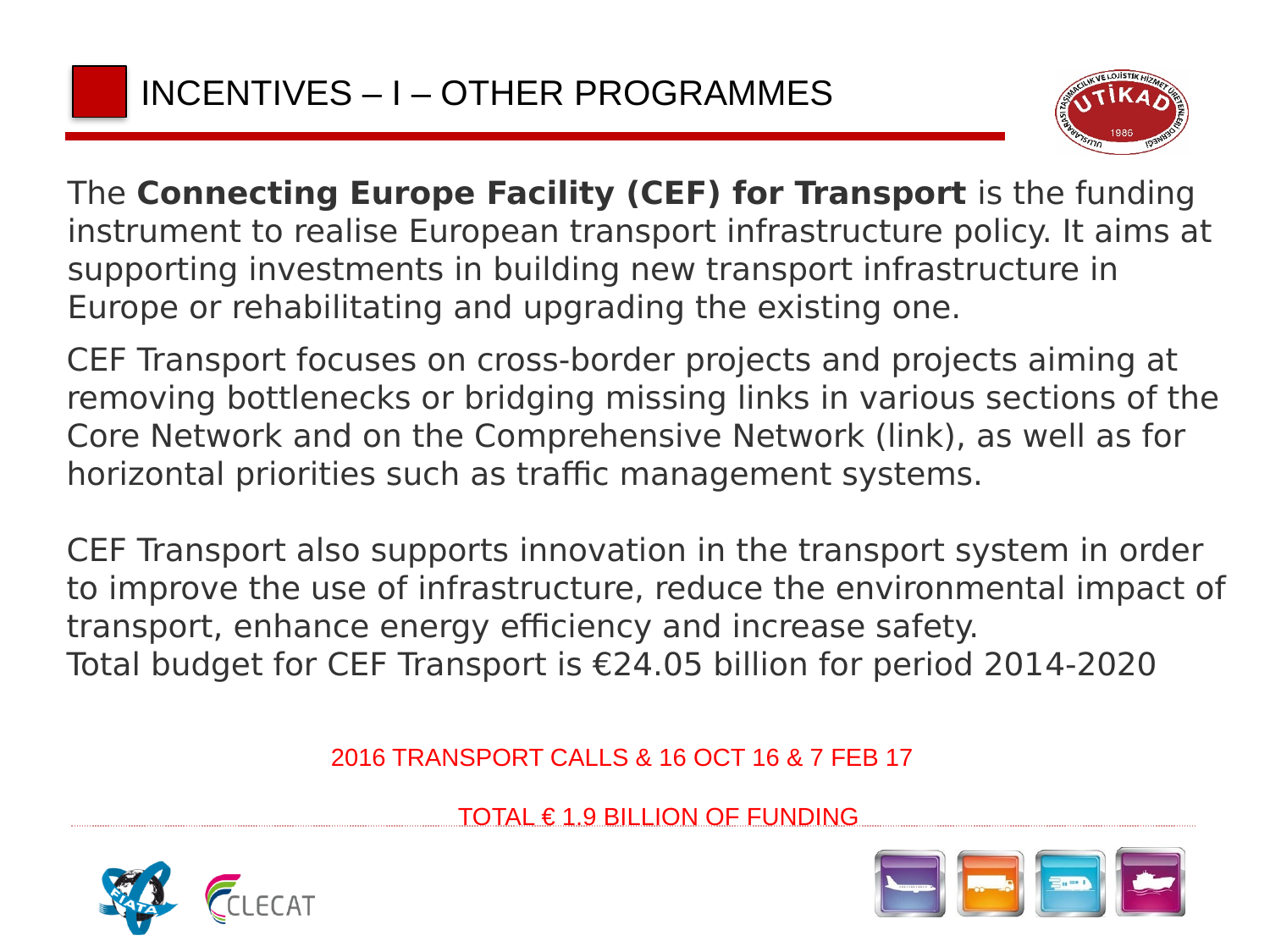

INCENTIVES – I – OTHER PROGRAMMES
The Connecting Europe Facility (CEF) for Transport is the funding instrument to realise European transport infrastructure policy. It aims at supporting investments in building new transport infrastructure in Europe or rehabilitating and upgrading the existing one.
CEF Transport focuses on cross-border projects and projects aiming at removing bottlenecks or bridging missing links in various sections of the Core Network and on the Comprehensive Network (link), as well as for horizontal priorities such as traffic management systems.

CEF Transport also supports innovation in the transport system in order to improve the use of infrastructure, reduce the environmental impact of transport, enhance energy efficiency and increase safety.
Total budget for CEF Transport is €24.05 billion for period 2014-2020
2016 TRANSPORT CALLS & 16 OCT 16 & 7 FEB 17
	TOTAL € 1.9 BILLION OF FUNDING